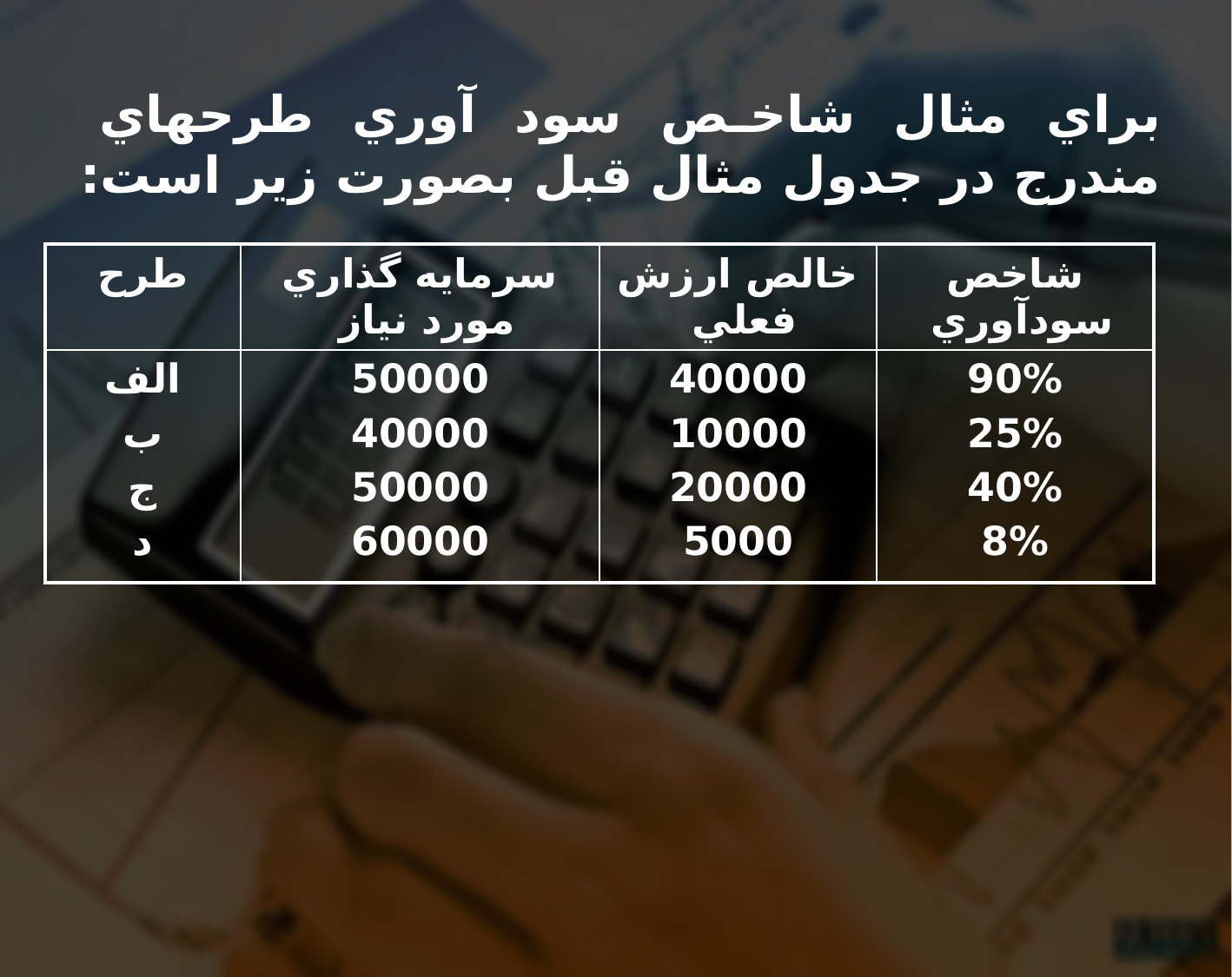

# براي مثال شاخص سود آوري طرحهاي مندرج در جدول مثال قبل بصورت زير است:
| طرح | سرمايه گذاري مورد نياز | خالص ارزش فعلي | شاخص سودآوري |
| --- | --- | --- | --- |
| الف ب ج د | 50000 40000 50000 60000 | 40000 10000 20000 5000 | 90% 25% 40% 8% |